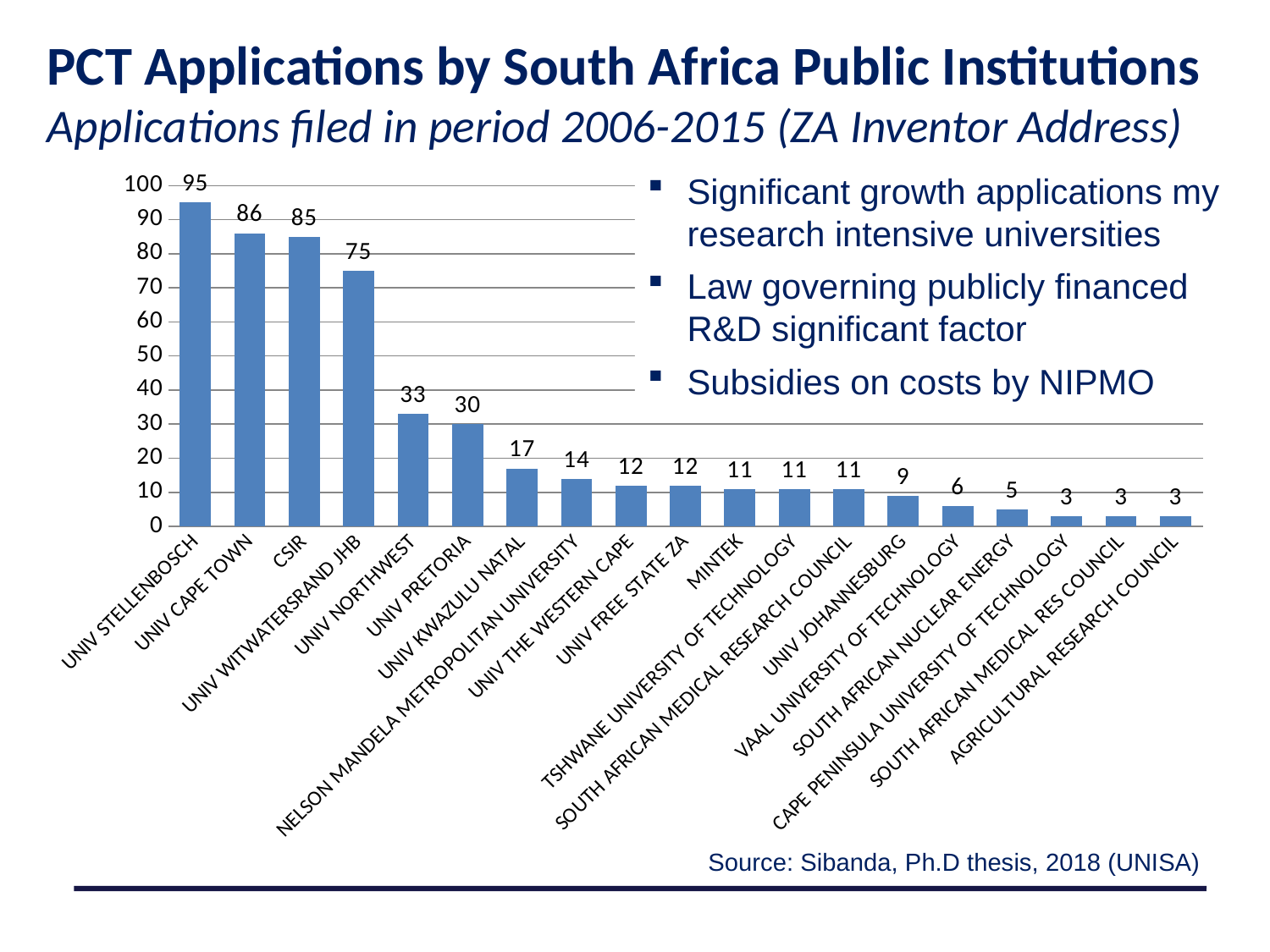

PCT Applications by South Africa Public Institutions
Applications filed in period 2006-2015 (ZA Inventor Address)

### Chart

| Category |  |
|---|---|
| UNIV STELLENBOSCH | 95.0 |
| UNIV CAPE TOWN | 86.0 |
| CSIR | 85.0 |
| UNIV WITWATERSRAND JHB | 75.0 |
| UNIV NORTHWEST | 33.0 |
| UNIV PRETORIA | 30.0 |
| UNIV KWAZULU NATAL | 17.0 |
| NELSON MANDELA METROPOLITAN UNIVERSITY | 14.0 |
| UNIV THE WESTERN CAPE | 12.0 |
| UNIV FREE STATE ZA | 12.0 |
| MINTEK | 11.0 |
| TSHWANE UNIVERSITY OF TECHNOLOGY | 11.0 |
| SOUTH AFRICAN MEDICAL RESEARCH COUNCIL | 11.0 |
| UNIV JOHANNESBURG | 9.0 |
| VAAL UNIVERSITY OF TECHNOLOGY | 6.0 |
| SOUTH AFRICAN NUCLEAR ENERGY | 5.0 |
| CAPE PENINSULA UNIVERSITY OF TECHNOLOGY | 3.0 |
| SOUTH AFRICAN MEDICAL RES COUNCIL | 3.0 |
| AGRICULTURAL RESEARCH COUNCIL | 3.0 |
Significant growth applications my research intensive universities
Law governing publicly financed R&D significant factor
Subsidies on costs by NIPMO
Source: Sibanda, Ph.D thesis, 2018 (UNISA)